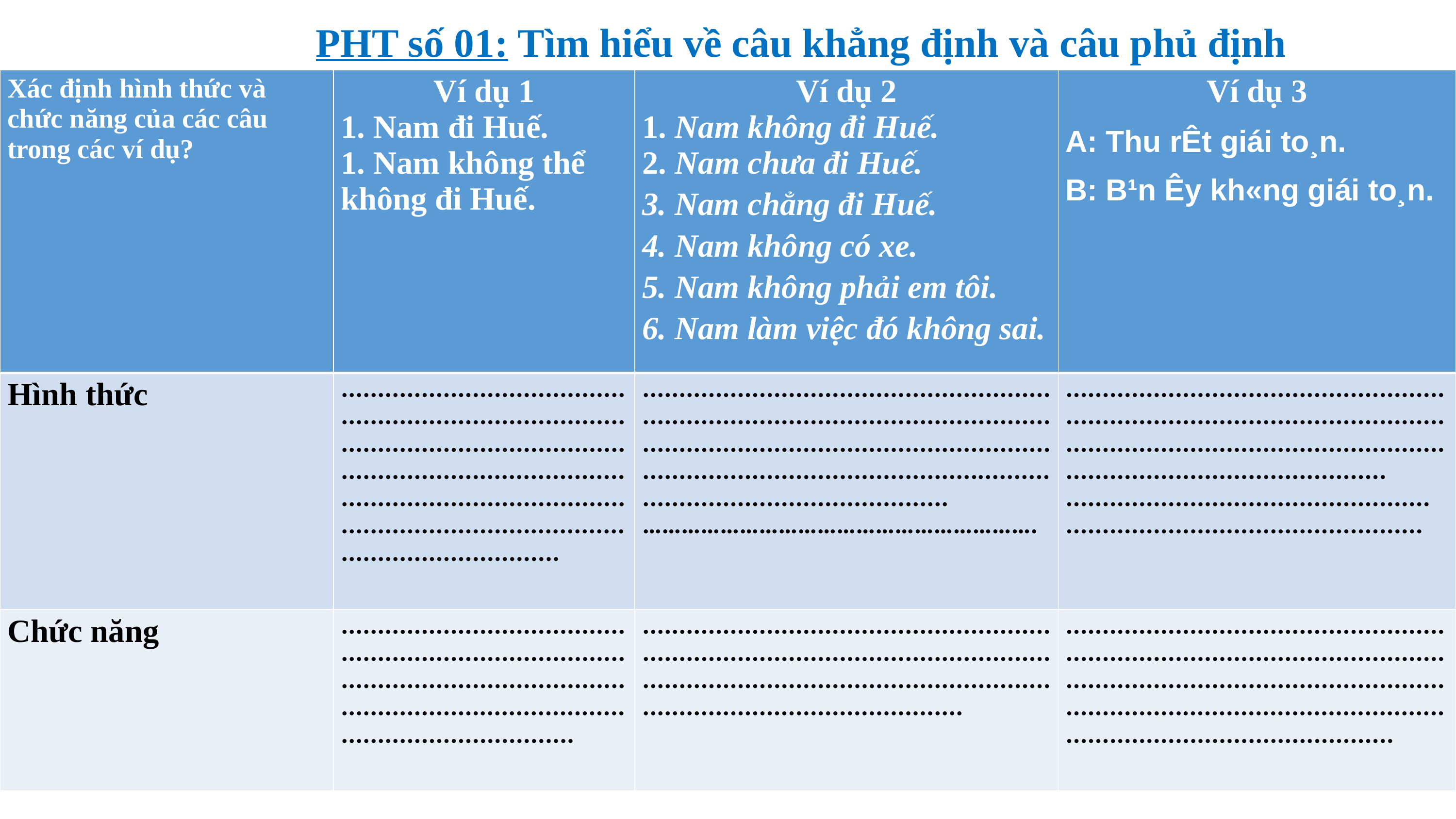

PHT số 01: Tìm hiểu về câu khẳng định và câu phủ định
| Xác định hình thức và chức năng của các câu trong các ví dụ? | Ví dụ 1 1. Nam đi Huế. 1. Nam không thể không đi Huế. | Ví dụ 2 1. Nam không đi Huế. 2. Nam chưa đi Huế. 3. Nam chẳng đi Huế. 4. Nam không có xe. 5. Nam không phải em tôi. 6. Nam làm việc đó không sai. | Ví dụ 3 A: Thu rÊt giái to¸n. B: B¹n Êy kh«ng giái to¸n. |
| --- | --- | --- | --- |
| Hình thức | ........................................................................................................................................................................................................................................................................ | .......................................................................................................................................................................................................................................................................... ……………………………………………………. | ........................................................................................................................................................................................................ .................................................. ................................................. |
| Chức năng | ............................................................................................................................................................................................ | .................................................................................................................................................................................................................... | ............................................................................................................................................................................................................................................................. |
#